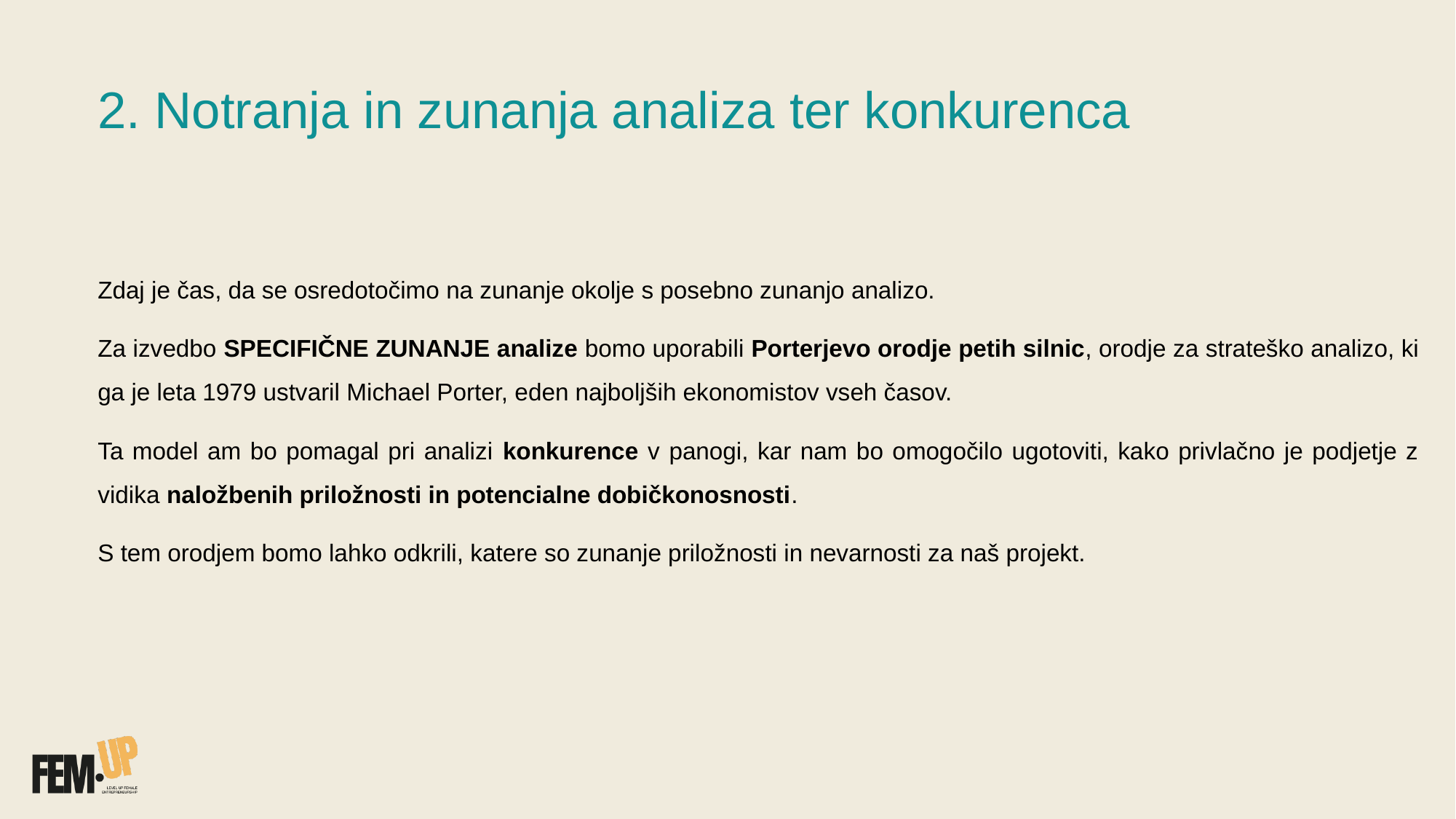

# 2. Notranja in zunanja analiza ter konkurenca
Zdaj je čas, da se osredotočimo na zunanje okolje s posebno zunanjo analizo.
Za izvedbo SPECIFIČNE ZUNANJE analize bomo uporabili Porterjevo orodje petih silnic, orodje za strateško analizo, ki ga je leta 1979 ustvaril Michael Porter, eden najboljših ekonomistov vseh časov.
Ta model am bo pomagal pri analizi konkurence v panogi, kar nam bo omogočilo ugotoviti, kako privlačno je podjetje z vidika naložbenih priložnosti in potencialne dobičkonosnosti.
S tem orodjem bomo lahko odkrili, katere so zunanje priložnosti in nevarnosti za naš projekt.